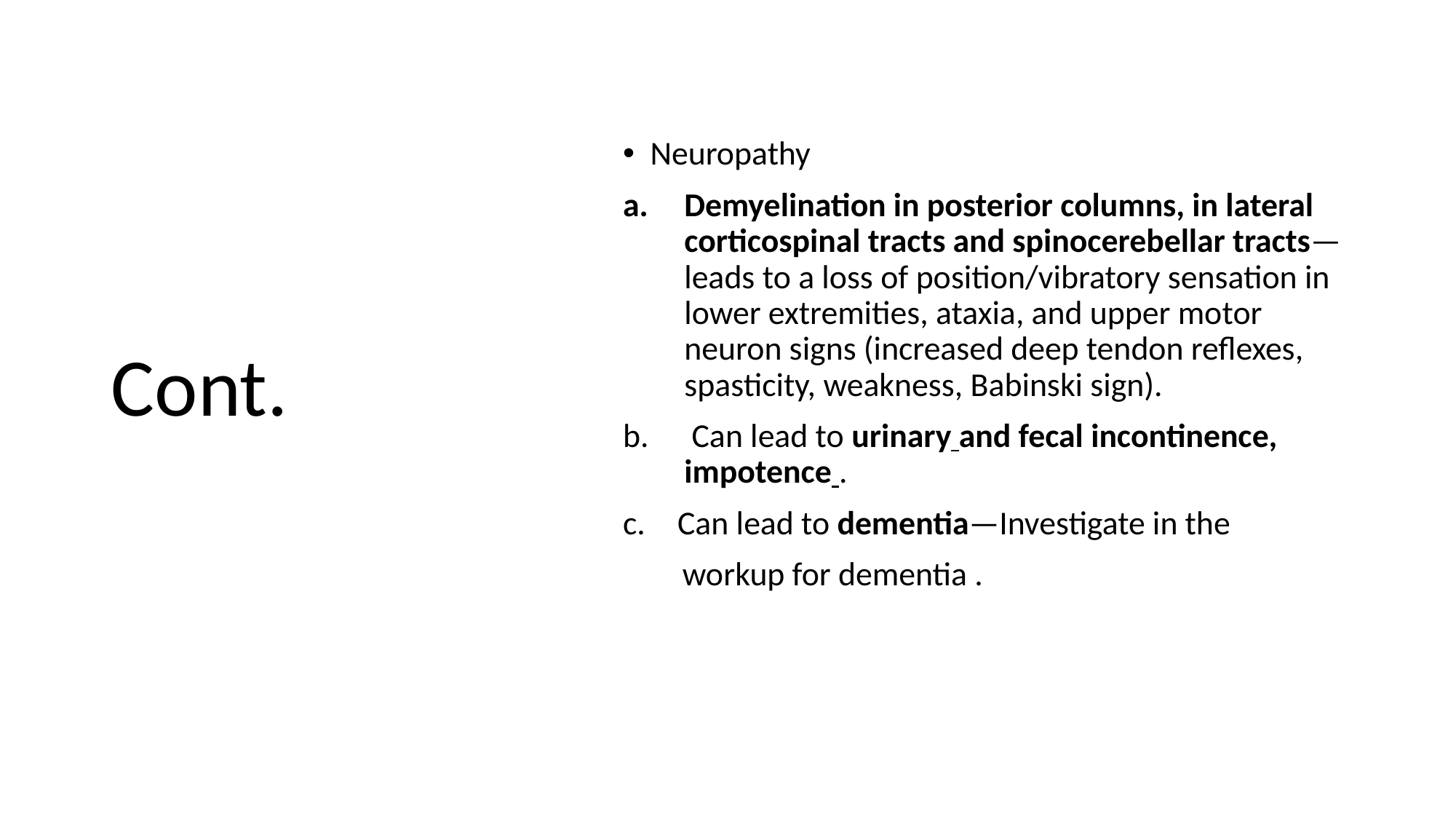

# Cont.
Neuropathy
Demyelination in posterior columns, in lateral corticospinal tracts and spinocerebellar tracts—leads to a loss of position/vibratory sensation in lower extremities, ataxia, and upper motor neuron signs (increased deep tendon reflexes, spasticity, weakness, Babinski sign).
 Can lead to urinary and fecal incontinence, impotence .
Can lead to dementia—Investigate in the
        workup for dementia .